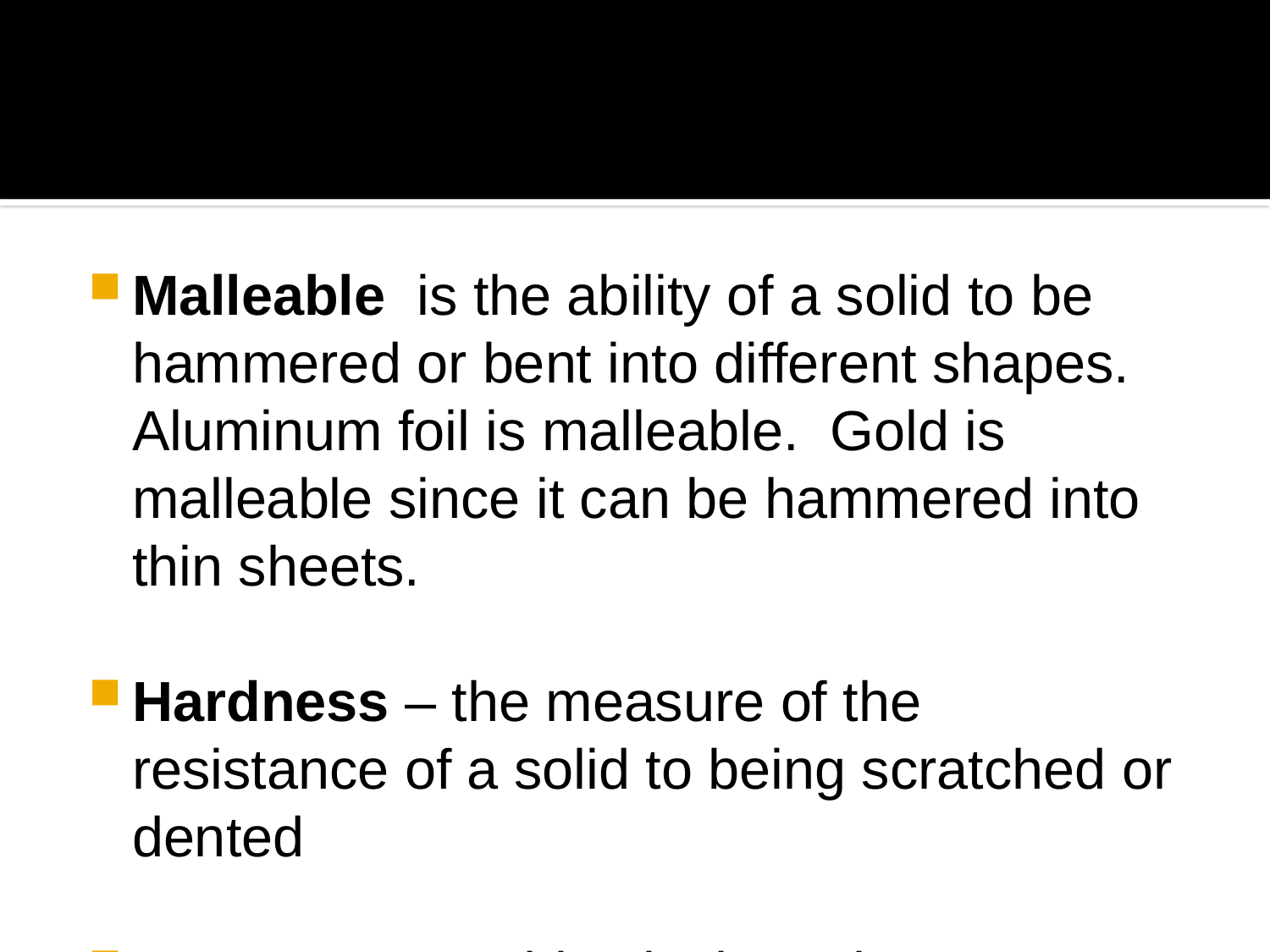

#
Malleable  is the ability of a solid to be hammered or bent into different shapes. Aluminum foil is malleable.  Gold is malleable since it can be hammered into thin sheets.

Hardness – the measure of the resistance of a solid to being scratched or dented

Luster – How shiny is the substance?